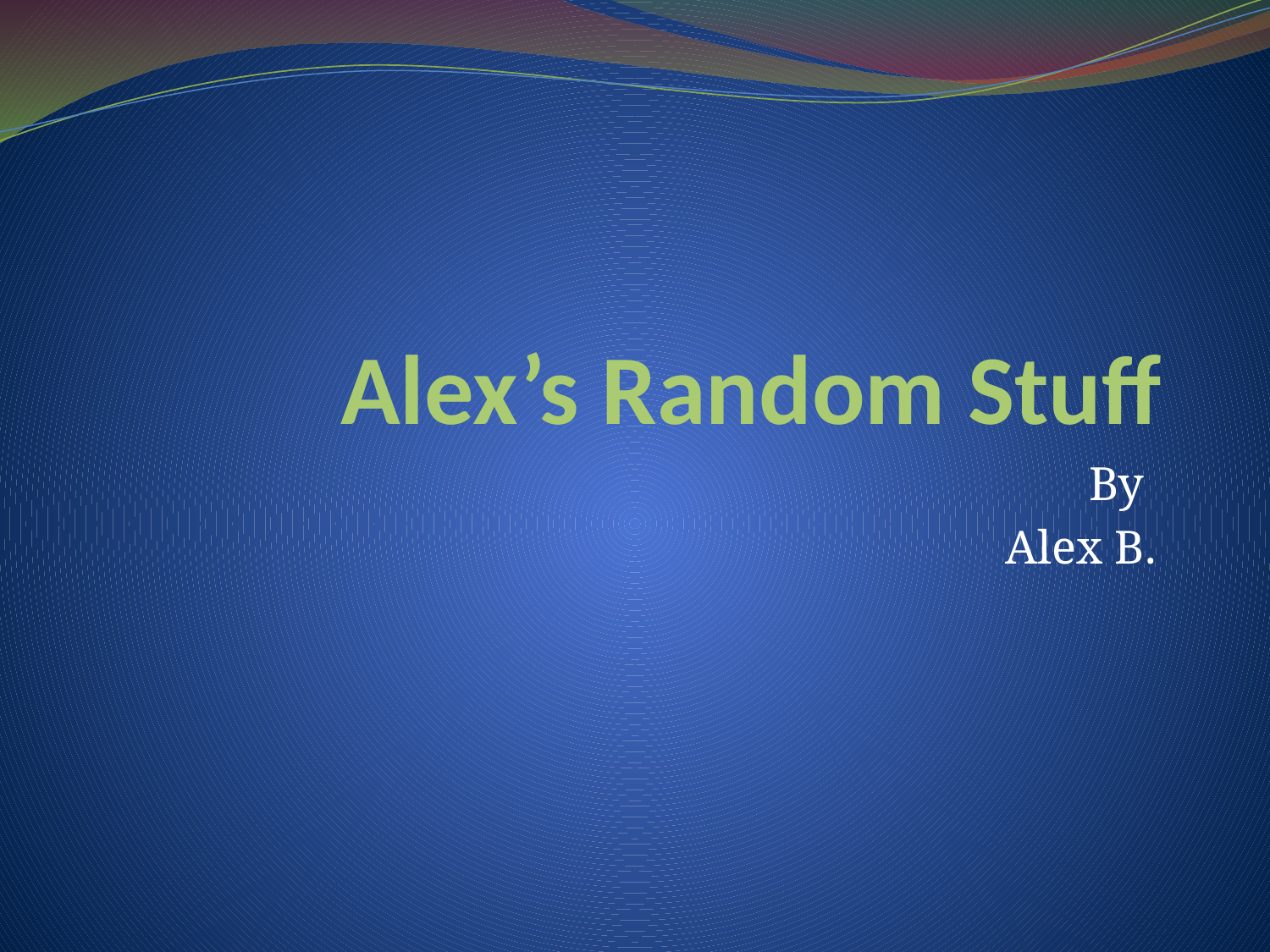

# Alex’s Random Stuff
By
Alex B.